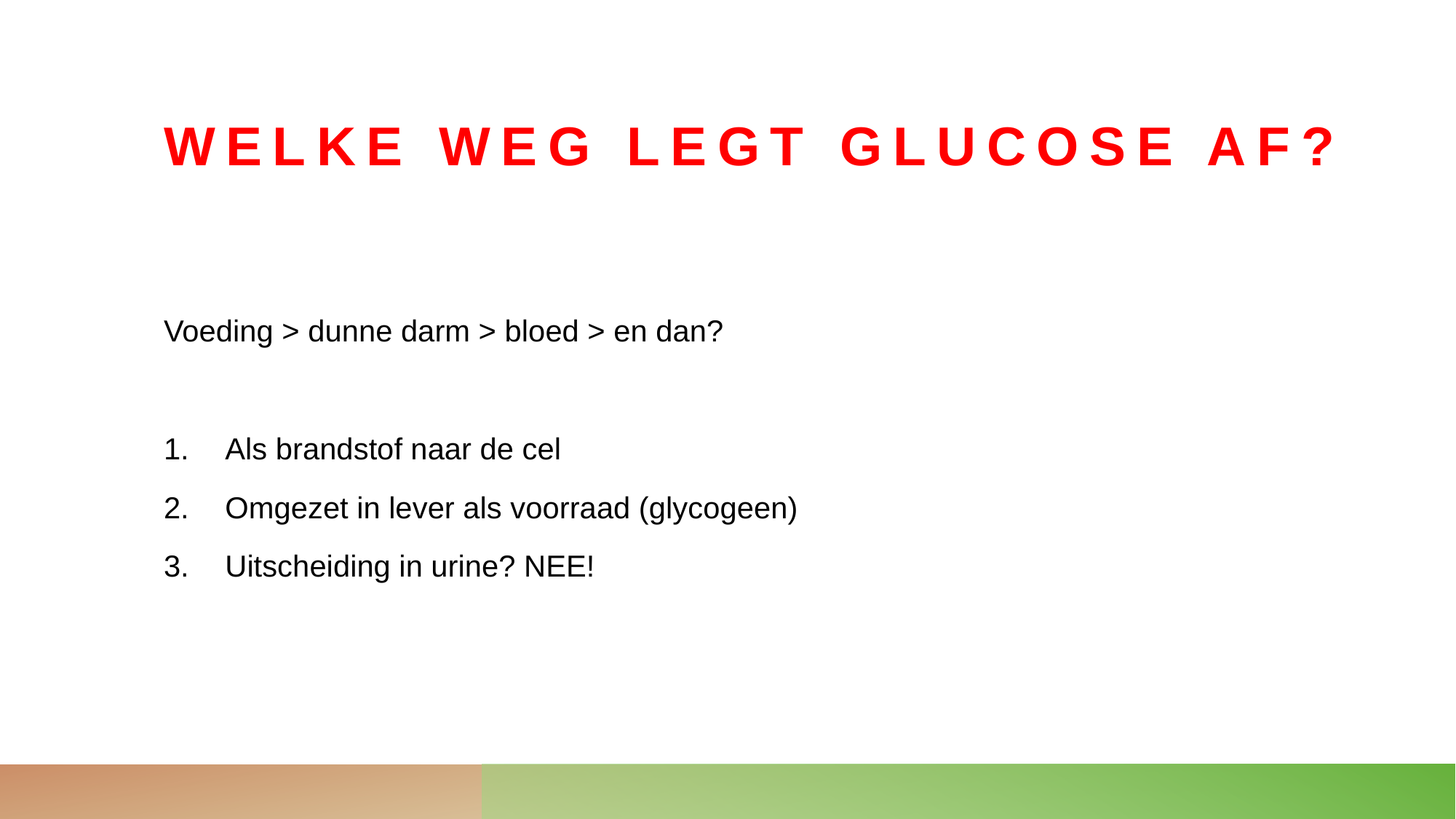

# Welke weg legt glucose af?

Voeding > dunne darm > bloed > en dan?

Als brandstof naar de cel
Omgezet in lever als voorraad (glycogeen)
Uitscheiding in urine? NEE!